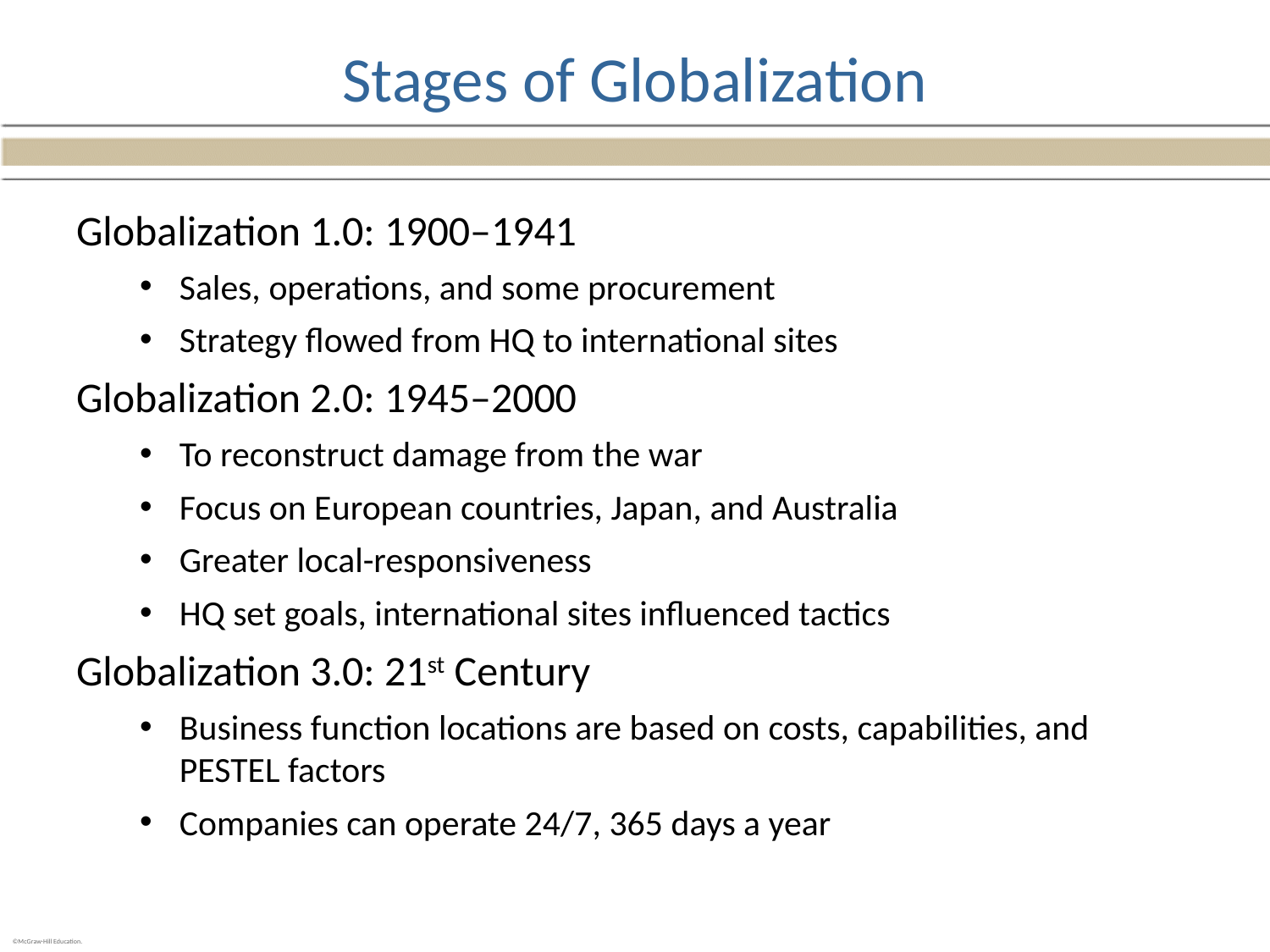

# Stages of Globalization
Globalization 1.0: 1900–1941
Sales, operations, and some procurement
Strategy flowed from HQ to international sites
Globalization 2.0: 1945–2000
To reconstruct damage from the war
Focus on European countries, Japan, and Australia
Greater local-responsiveness
HQ set goals, international sites influenced tactics
Globalization 3.0: 21st Century
Business function locations are based on costs, capabilities, and PESTEL factors
Companies can operate 24/7, 365 days a year